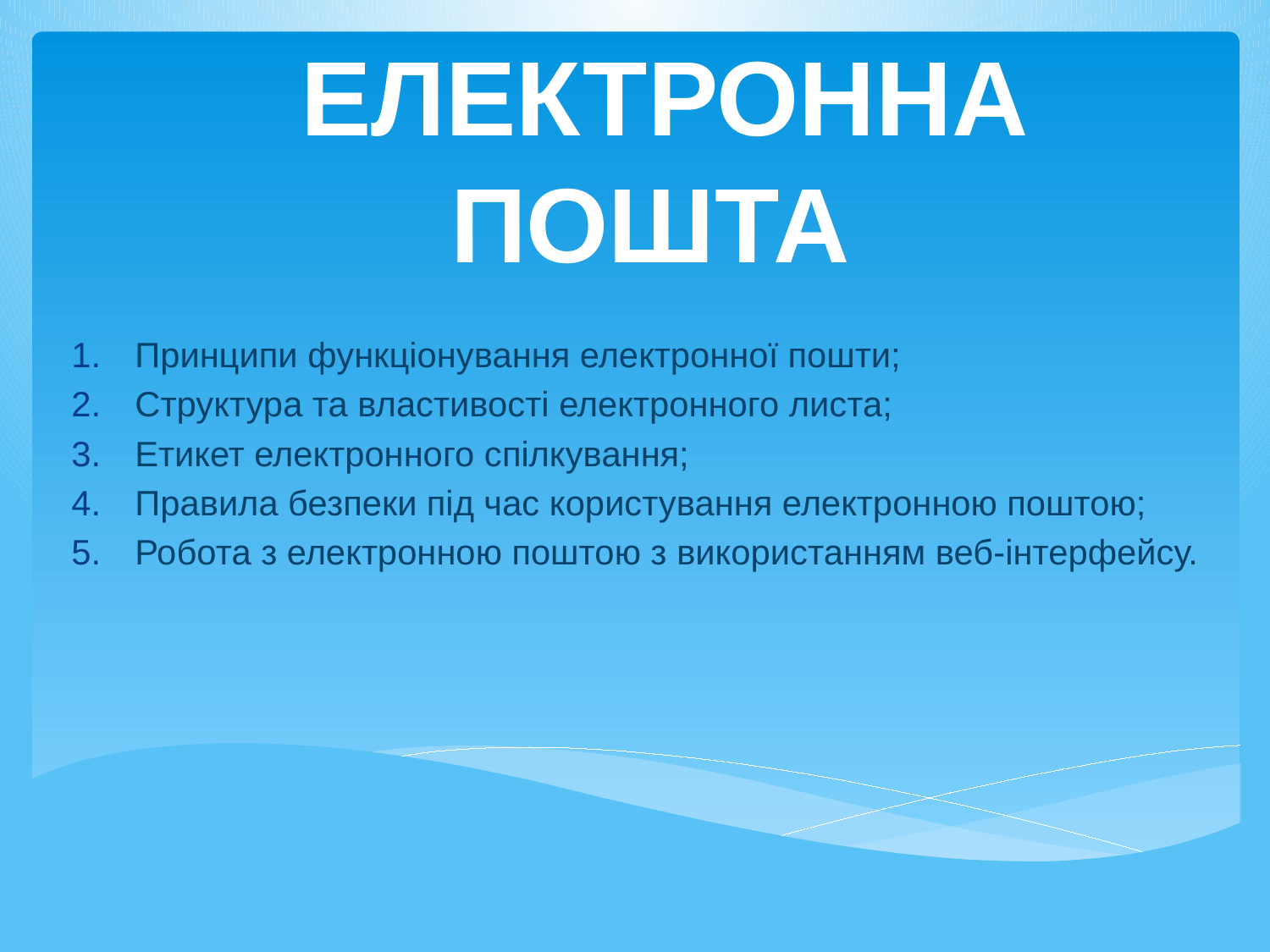

# ЕЛЕКТРОННА ПОШТА
Принципи функціонування електронної пошти;
Структура та властивості електронного листа;
Етикет електронного спілкування;
Правила безпеки під час користування електронною поштою;
Робота з електронною поштою з використанням веб-інтерфейсу.